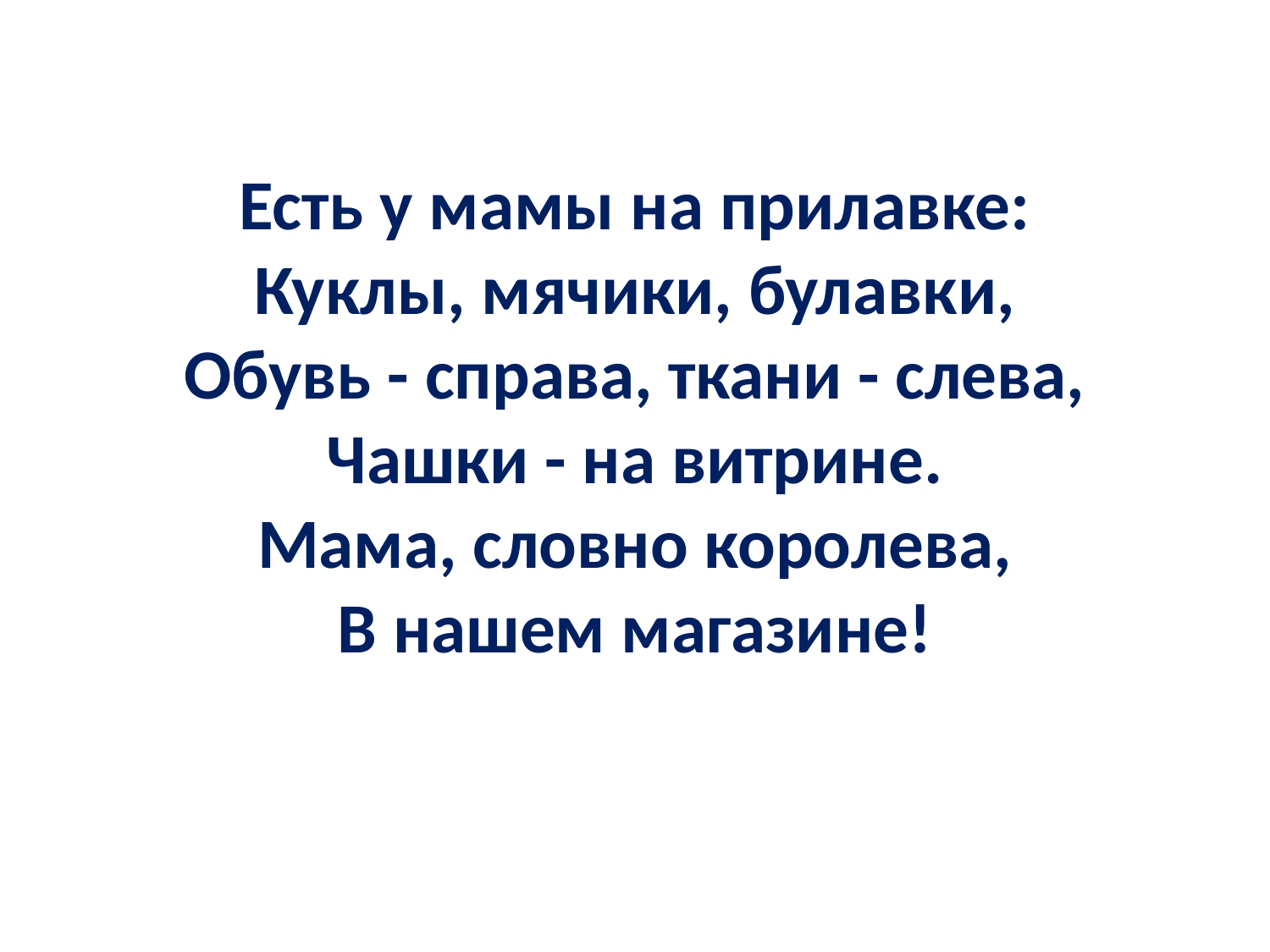

# Есть у мамы на прилавке: Куклы, мячики, булавки, Обувь - справа, ткани - слева, Чашки - на витрине. Мама, словно королева, В нашем магазине!